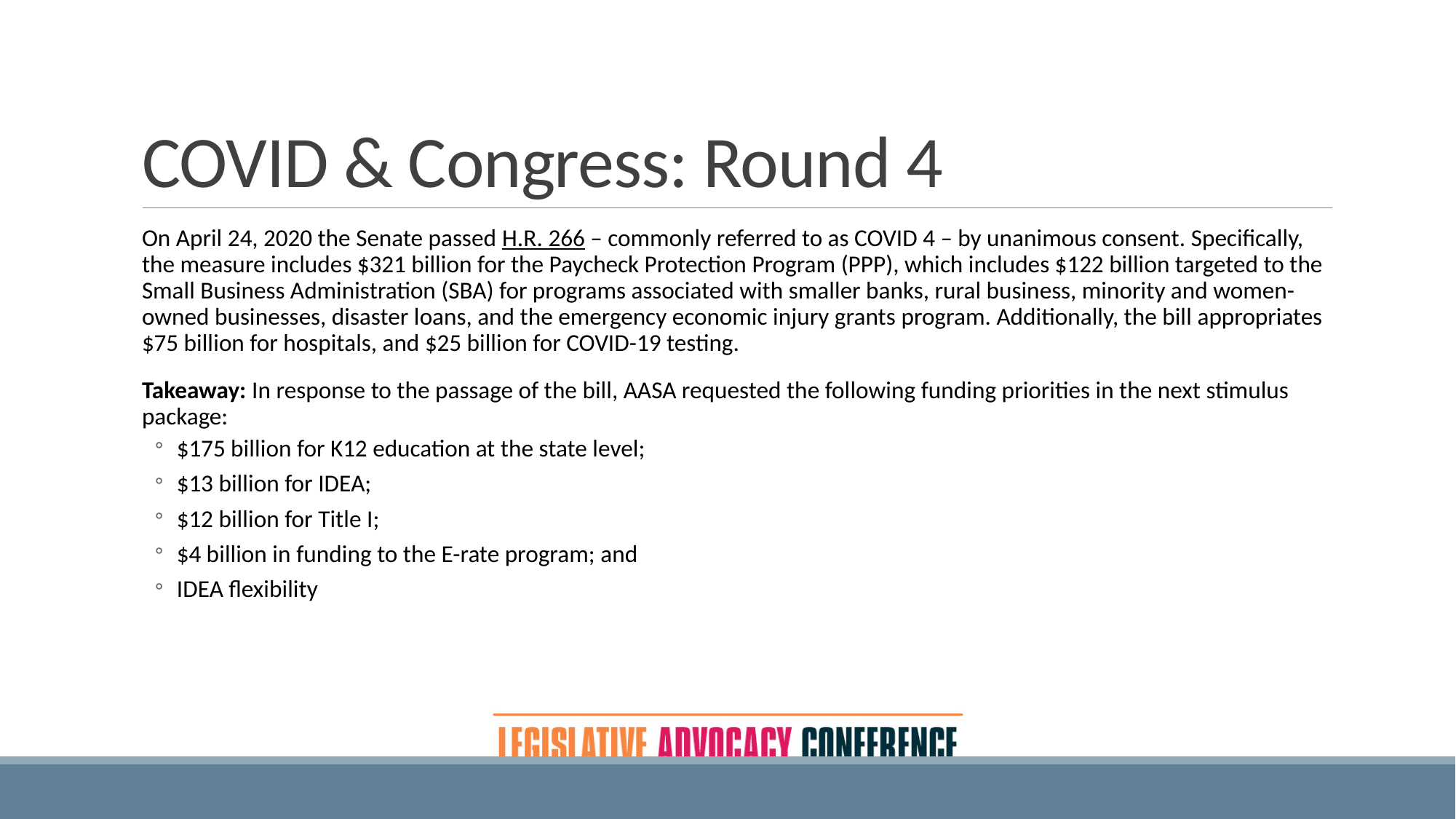

# COVID & Congress: Round 4
On April 24, 2020 the Senate passed H.R. 266 – commonly referred to as COVID 4 – by unanimous consent. Specifically, the measure includes $321 billion for the Paycheck Protection Program (PPP), which includes $122 billion targeted to the Small Business Administration (SBA) for programs associated with smaller banks, rural business, minority and women-owned businesses, disaster loans, and the emergency economic injury grants program. Additionally, the bill appropriates $75 billion for hospitals, and $25 billion for COVID-19 testing.
Takeaway: In response to the passage of the bill, AASA requested the following funding priorities in the next stimulus package:
$175 billion for K12 education at the state level;
$13 billion for IDEA;
$12 billion for Title I;
$4 billion in funding to the E-rate program; and
IDEA flexibility